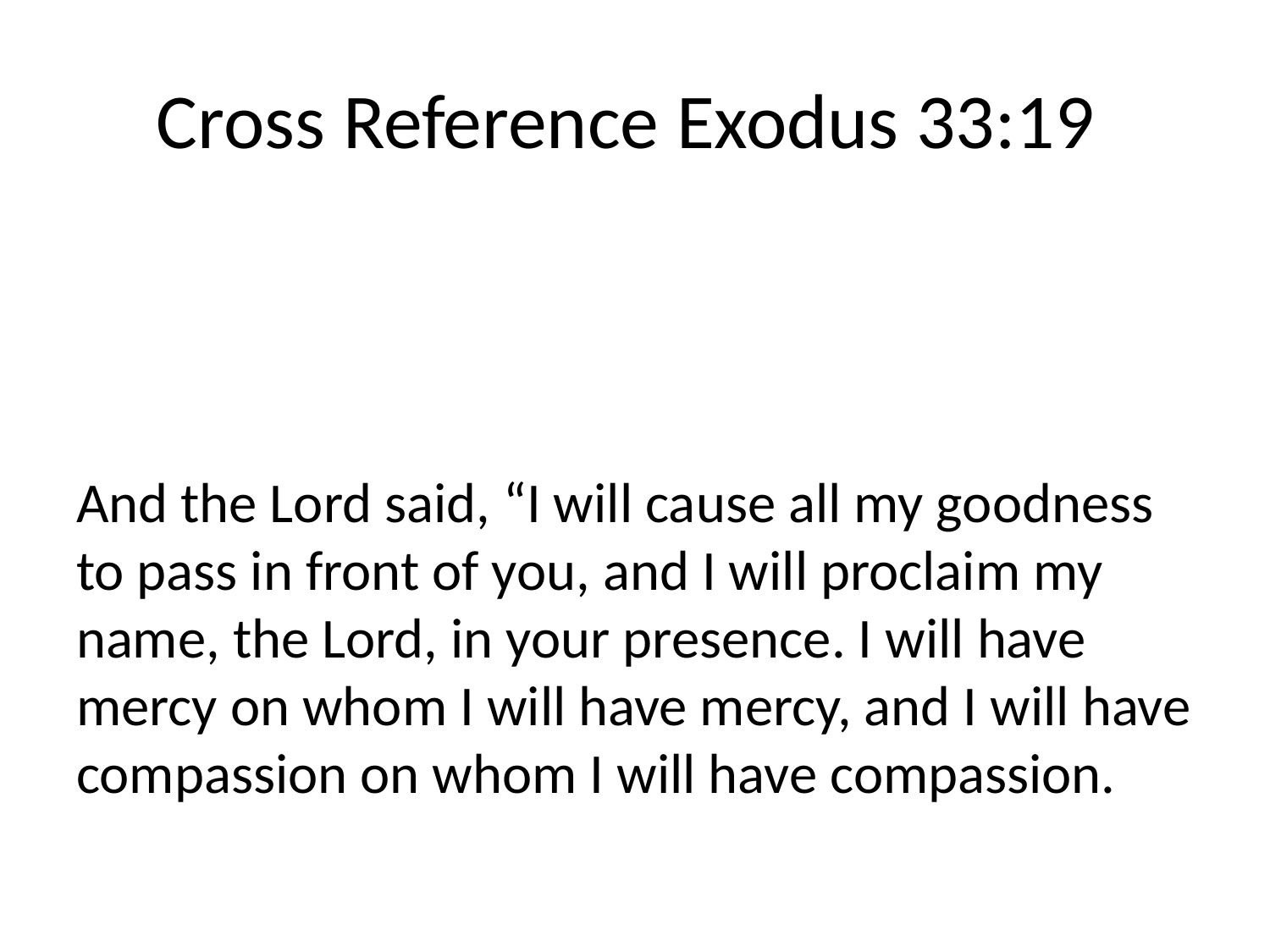

# Cross Reference Exodus 33:19

And the Lord said, “I will cause all my goodness to pass in front of you, and I will proclaim my name, the Lord, in your presence. I will have mercy on whom I will have mercy, and I will have compassion on whom I will have compassion.